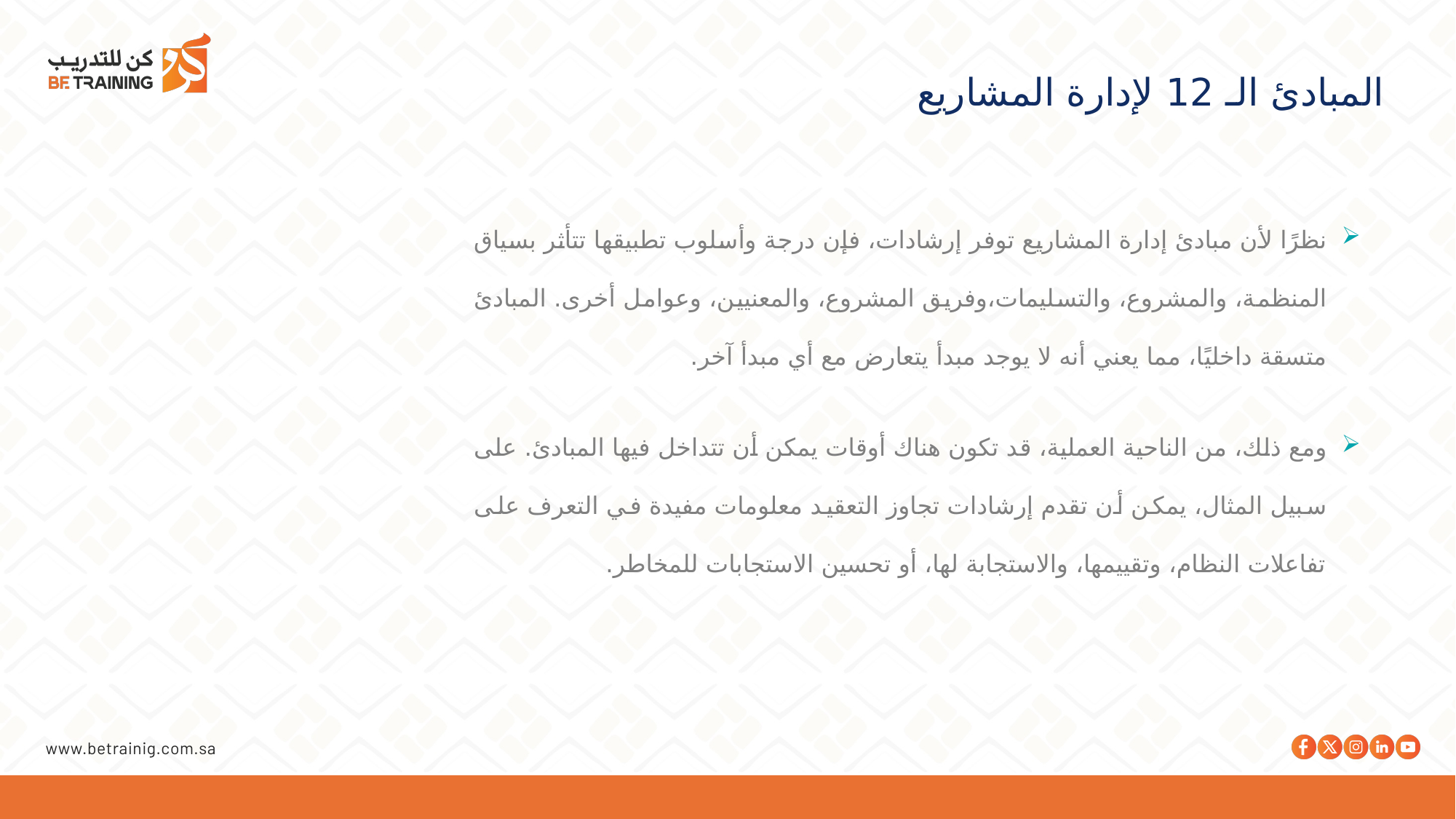

المبادئ الـ 12 لإدارة المشاريع
نظرًا لأن مبادئ إدارة المشاريع توفر إرشادات، فإن درجة وأسلوب تطبيقها تتأثر بسياق المنظمة، والمشروع، والتسليمات،وفريق المشروع، والمعنيين، وعوامل أخرى. المبادئ متسقة داخليًا، مما يعني أنه لا يوجد مبدأ يتعارض مع أي مبدأ آخر.
ومع ذلك، من الناحية العملية، قد تكون هناك أوقات يمكن أن تتداخل فيها المبادئ. على سبيل المثال، يمكن أن تقدم إرشادات تجاوز التعقيد معلومات مفيدة في التعرف على تفاعلات النظام، وتقييمها، والاستجابة لها، أو تحسين الاستجابات للمخاطر.